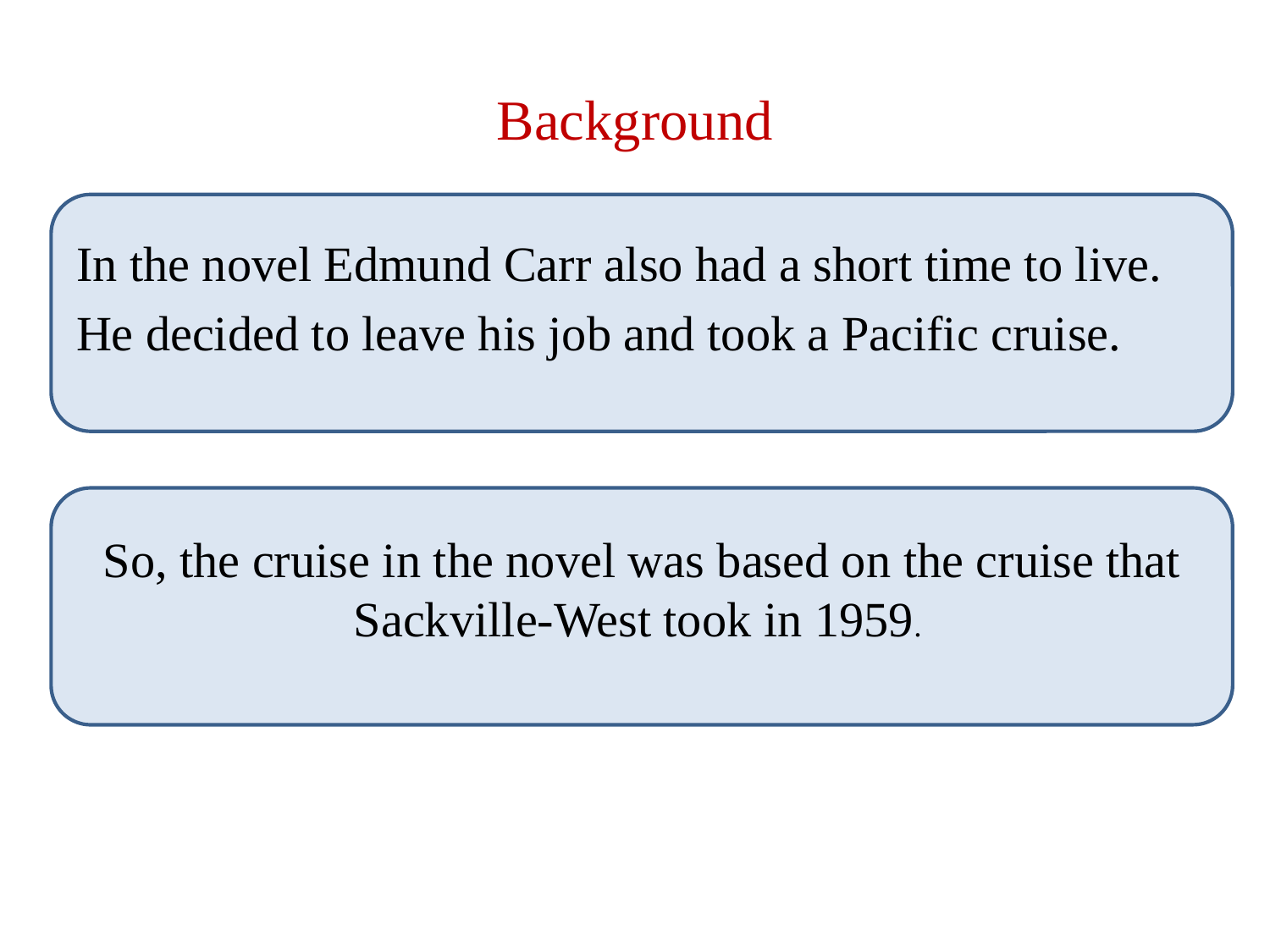

# Background

In the novel Edmund Carr also had a short time to live.
He decided to leave his job and took a Pacific cruise.

So, the cruise in the novel was based on the cruise that Sackville-West took in 1959.